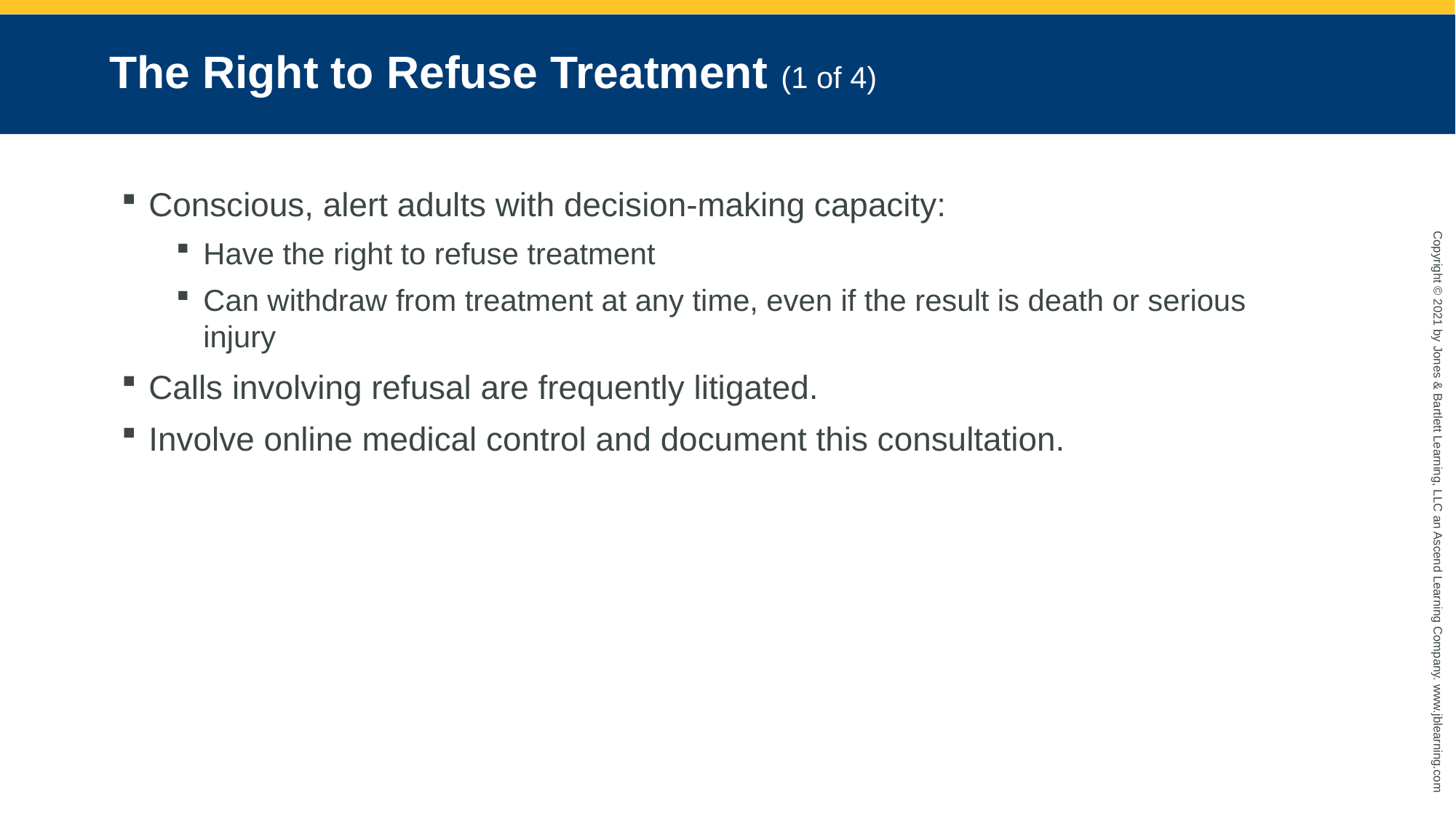

# The Right to Refuse Treatment (1 of 4)
Conscious, alert adults with decision-making capacity:
Have the right to refuse treatment
Can withdraw from treatment at any time, even if the result is death or serious injury
Calls involving refusal are frequently litigated.
Involve online medical control and document this consultation.